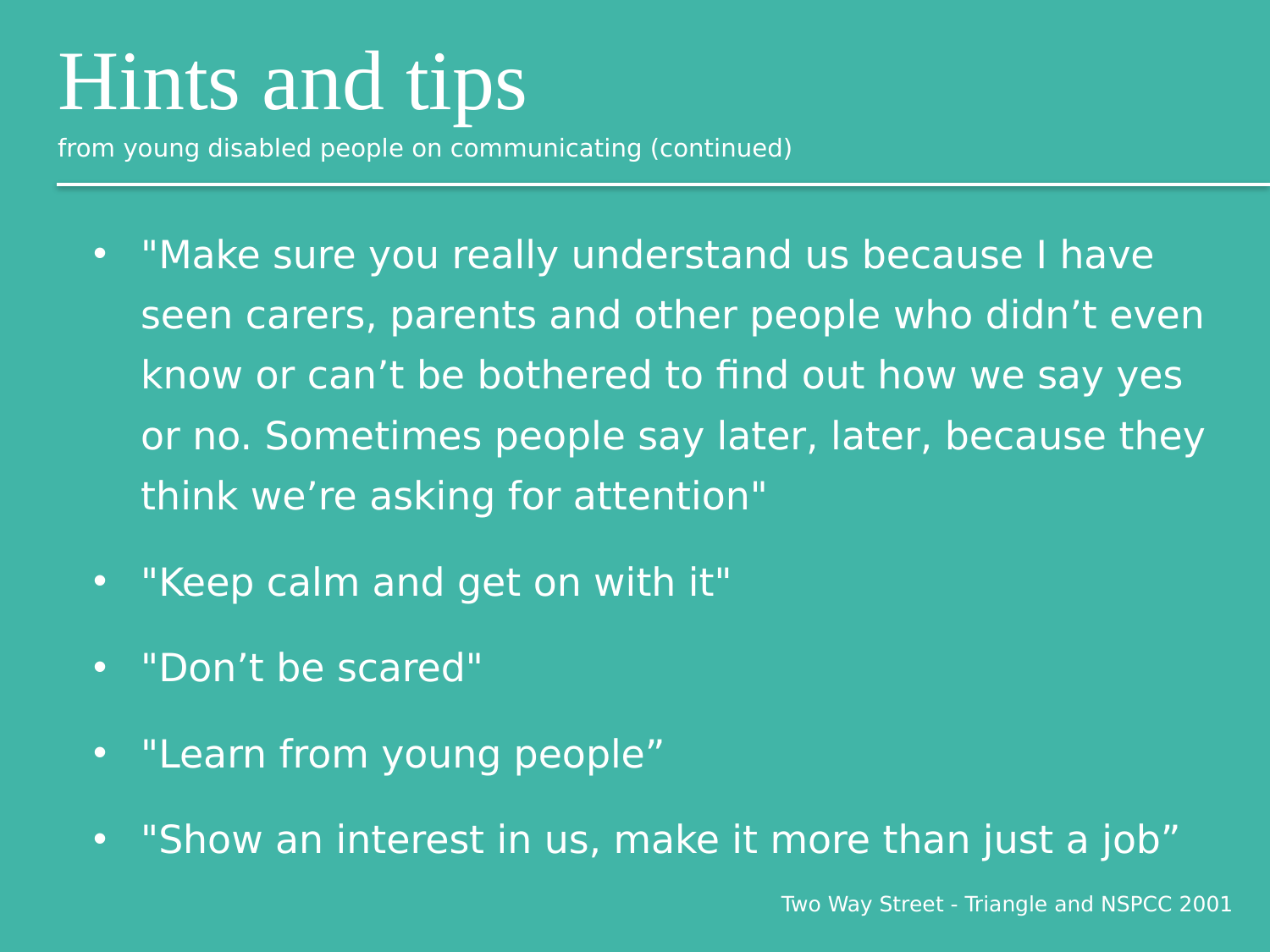

Hints and tips
from young disabled people on communicating (continued)
"Make sure you really understand us because I have seen carers, parents and other people who didn’t even know or can’t be bothered to find out how we say yes or no. Sometimes people say later, later, because they think we’re asking for attention"
"Keep calm and get on with it"
"Don’t be scared"
"Learn from young people”
"Show an interest in us, make it more than just a job”
Two Way Street - Triangle and NSPCC 2001